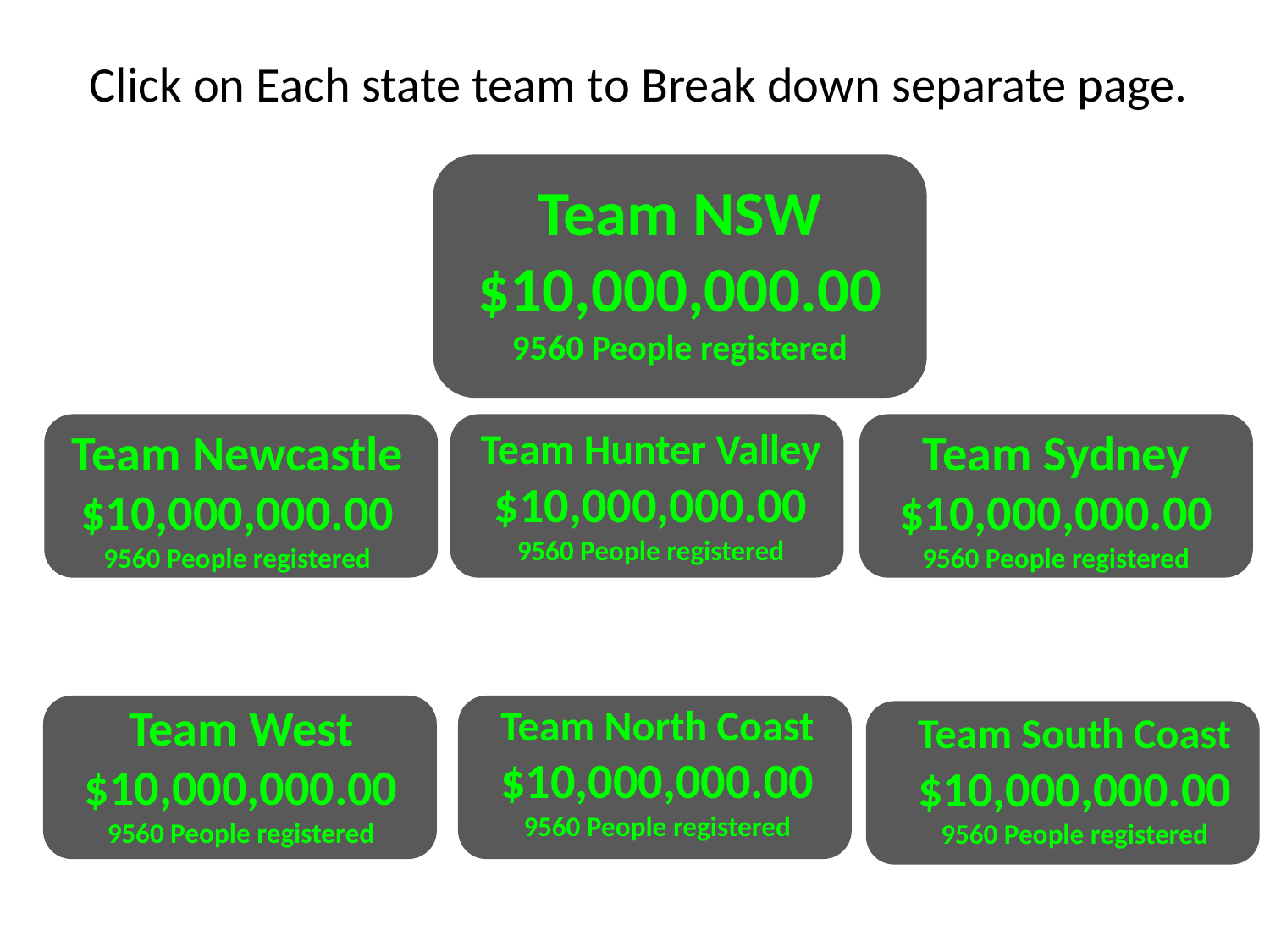

# Click on Each state team to Break down separate page.

Team NSW $10,000,000.00
9560 People registered
Team Newcastle $10,000,000.00
9560 People registered
Team Sydney $10,000,000.00
9560 People registered

Team Hunter Valley $10,000,000.00
9560 People registered

Team West $10,000,000.00
9560 People registered
Team North Coast $10,000,000.00
9560 People registered

Team South Coast $10,000,000.00
9560 People registered